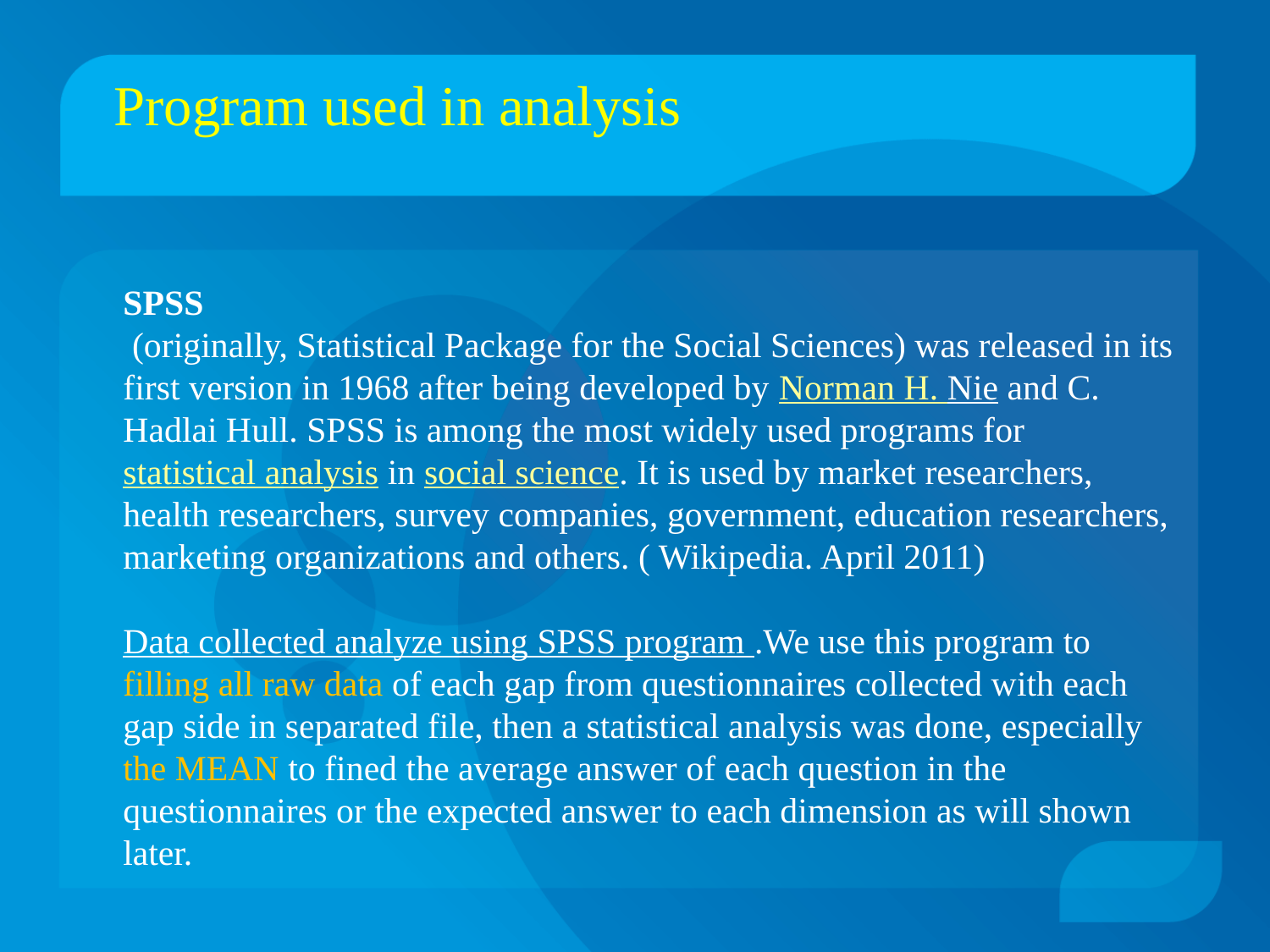

Program used in analysis
SPSS
 (originally, Statistical Package for the Social Sciences) was released in its first version in 1968 after being developed by Norman H. Nie and C. Hadlai Hull. SPSS is among the most widely used programs for statistical analysis in social science. It is used by market researchers, health researchers, survey companies, government, education researchers, marketing organizations and others. ( Wikipedia. April 2011)

Data collected analyze using SPSS program .We use this program to filling all raw data of each gap from questionnaires collected with each gap side in separated file, then a statistical analysis was done, especially the MEAN to fined the average answer of each question in the questionnaires or the expected answer to each dimension as will shown later.